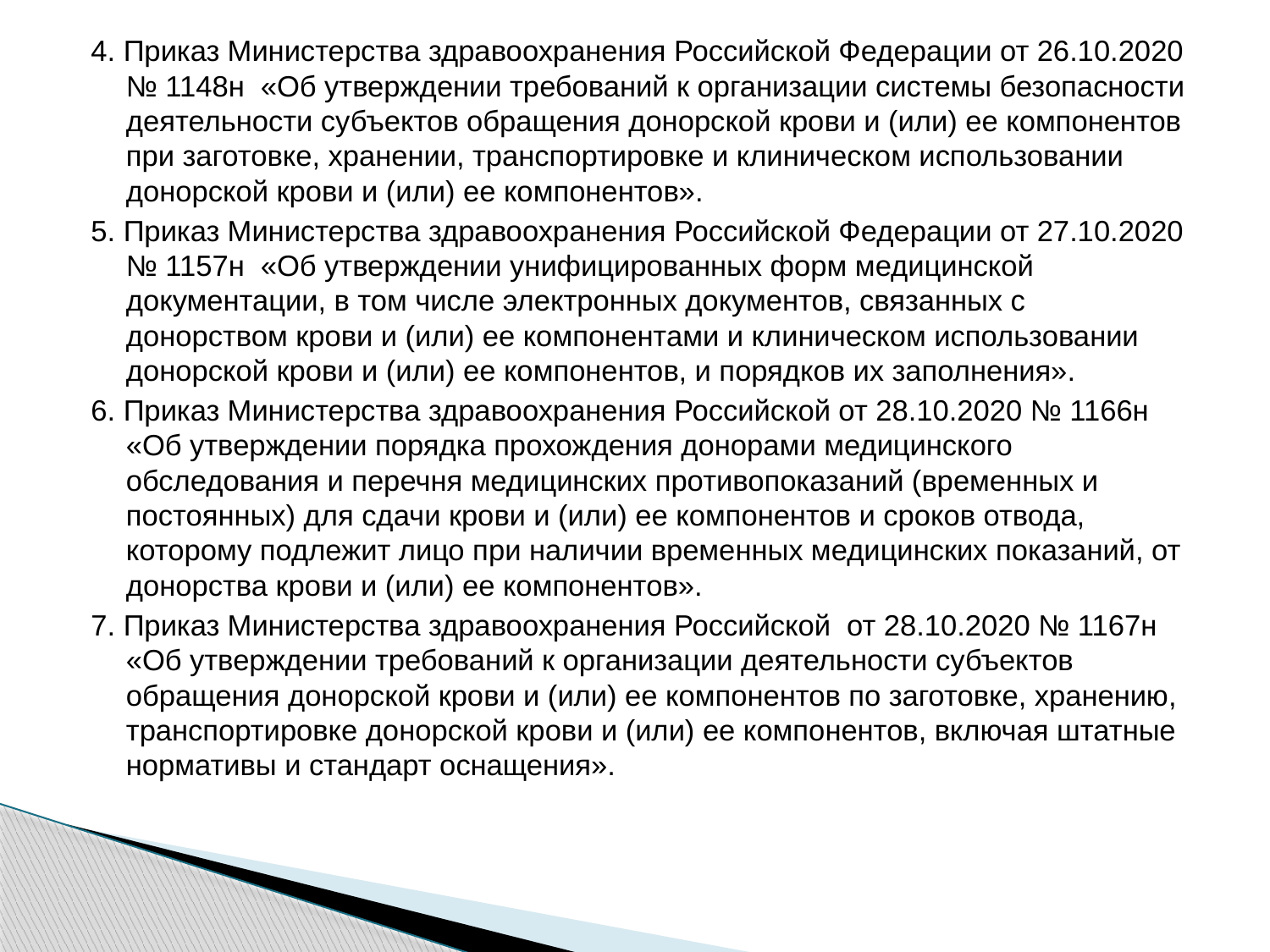

4. Приказ Министерства здравоохранения Российской Федерации от 26.10.2020 № 1148н  «Об утверждении требований к организации системы безопасности деятельности субъектов обращения донорской крови и (или) ее компонентов при заготовке, хранении, транспортировке и клиническом использовании  донорской крови и (или) ее компонентов».
5. Приказ Министерства здравоохранения Российской Федерации от 27.10.2020 № 1157н  «Об утверждении унифицированных форм медицинской документации, в том числе электронных документов, связанных с донорством крови и (или) ее компонентами и клиническом использовании донорской крови и (или) ее компонентов, и порядков их заполнения».
6. Приказ Министерства здравоохранения Российской от 28.10.2020 № 1166н  «Об утверждении порядка прохождения донорами медицинского обследования и перечня медицинских противопоказаний (временных и постоянных) для сдачи крови и (или) ее компонентов и сроков отвода, которому подлежит лицо при наличии временных медицинских показаний, от донорства крови и (или) ее компонентов».
7. Приказ Министерства здравоохранения Российской  от 28.10.2020 № 1167н «Об утверждении требований к организации деятельности субъектов обращения донорской крови и (или) ее компонентов по заготовке, хранению, транспортировке донорской крови и (или) ее компонентов, включая штатные нормативы и стандарт оснащения».